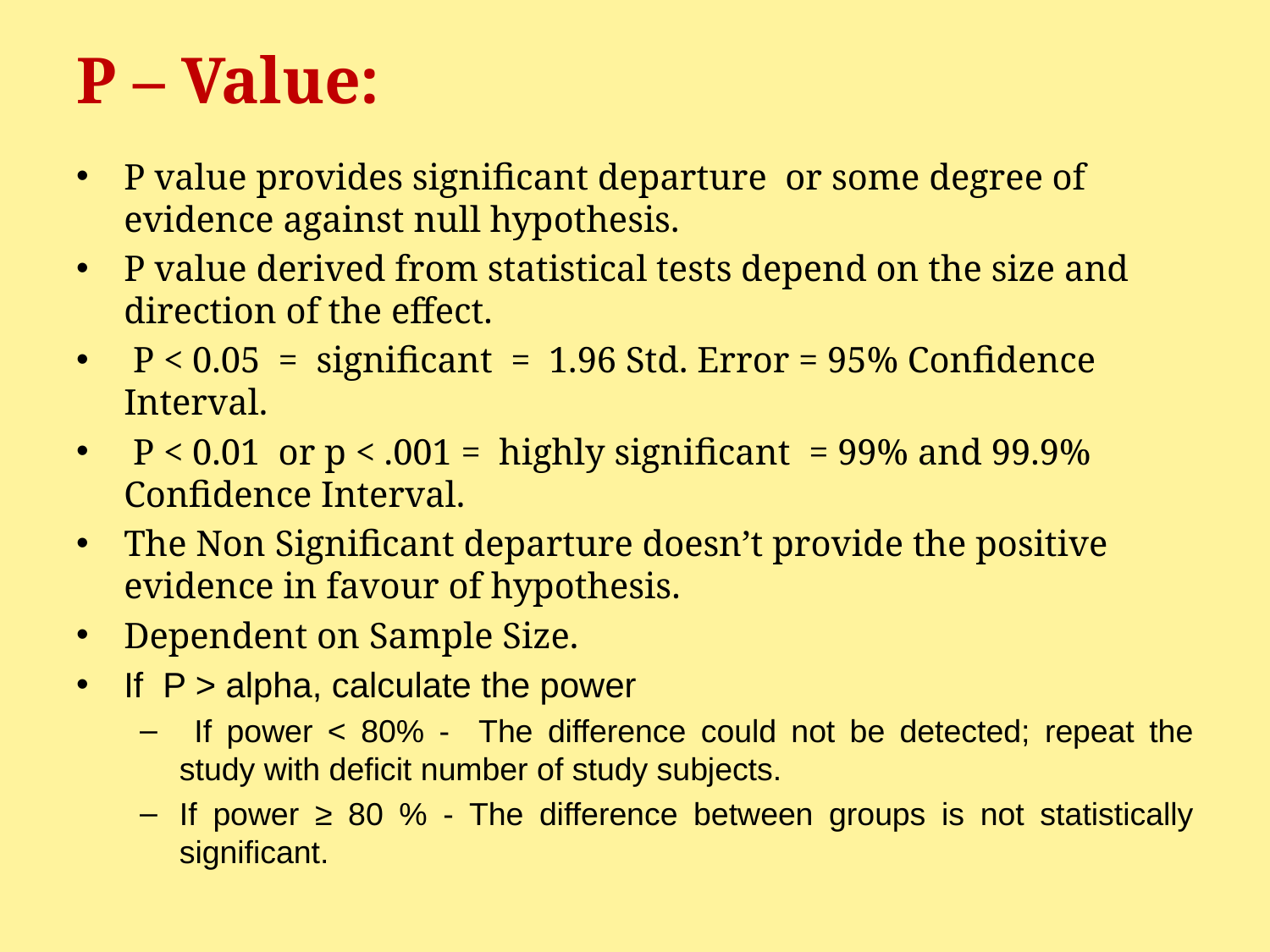

# P – Value:
P value provides significant departure  or some degree of evidence against null hypothesis.
P value derived from statistical tests depend on the size and direction of the effect.
 P < 0.05  =  significant  =  1.96 Std. Error = 95% Confidence Interval.
 P < 0.01  or p < .001 =  highly significant  = 99% and 99.9% Confidence Interval.
The Non Significant departure doesn’t provide the positive evidence in favour of hypothesis.
Dependent on Sample Size.
If  P > alpha, calculate the power
 If power < 80% -  The difference could not be detected; repeat the study with deficit number of study subjects.
If power ≥ 80 % - The difference between groups is not statistically significant.